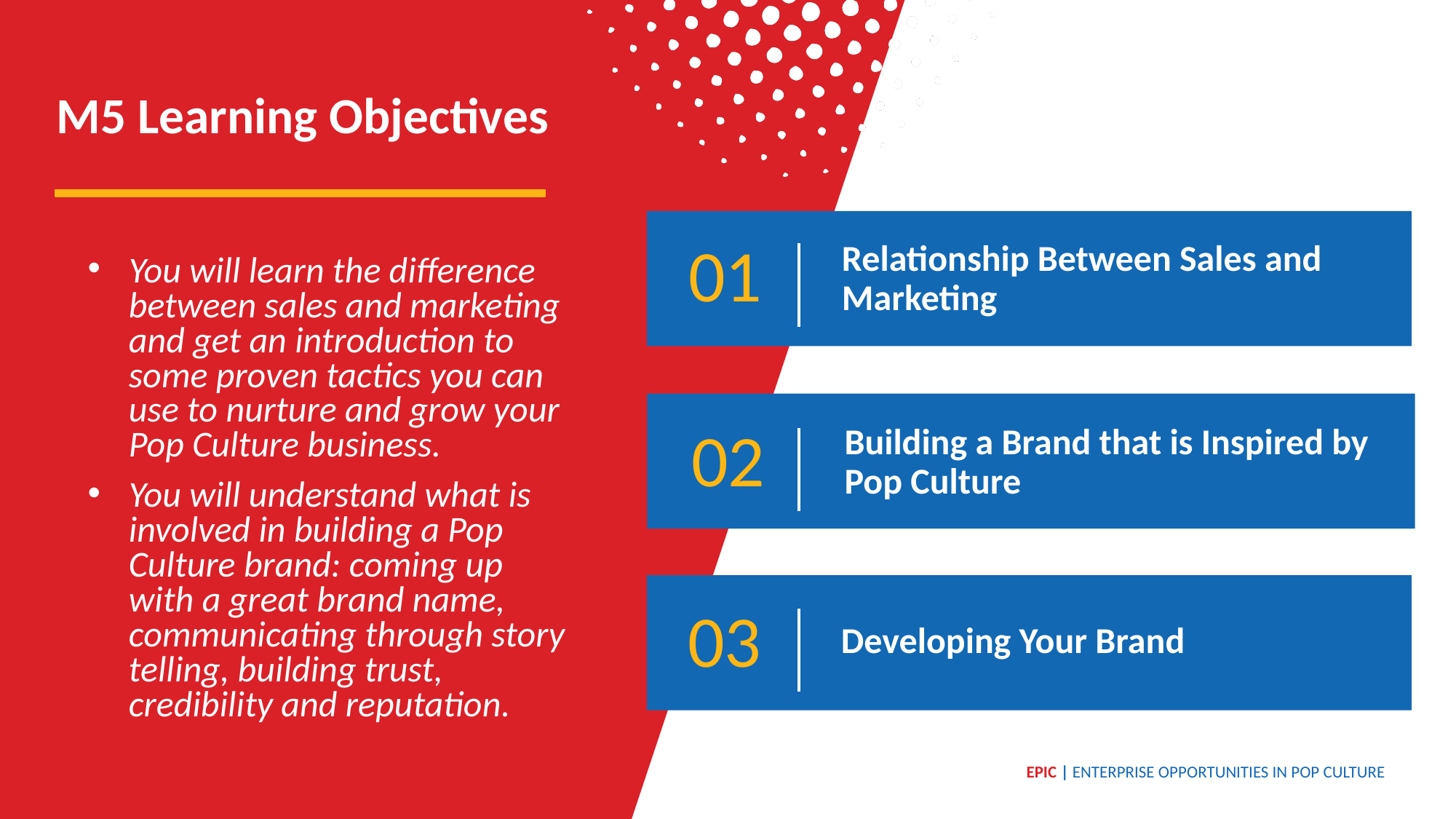

M5 Learning Objectives
01
Relationship Between Sales and Marketing
You will learn the difference between sales and marketing and get an introduction to some proven tactics you can use to nurture and grow your Pop Culture business.
You will understand what is involved in building a Pop Culture brand: coming up with a great brand name, communicating through story telling, building trust, credibility and reputation.
Building a Brand that is Inspired by Pop Culture
02
Developing Your Brand
03